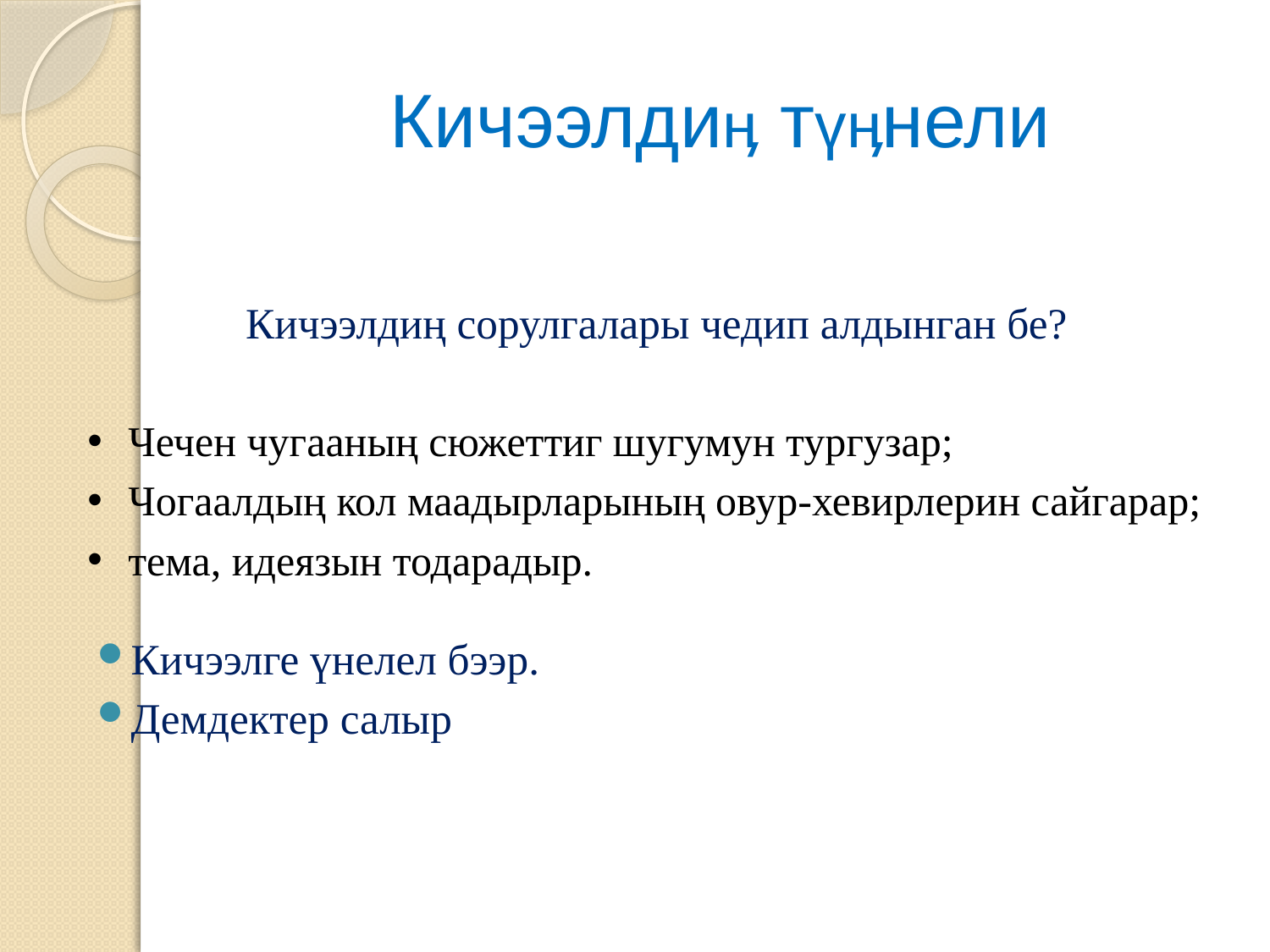

# Кичээлдиӊ түӊнели

Кичээлдиң сорулгалары чедип алдынган бе?

Чечен чугааның сюжеттиг шугумун тургузар;
Чогаалдың кол маадырларының овур-хевирлерин сайгарар;
тема, идеязын тодарадыр.

Кичээлге үнелел бээр.
Демдектер салыр